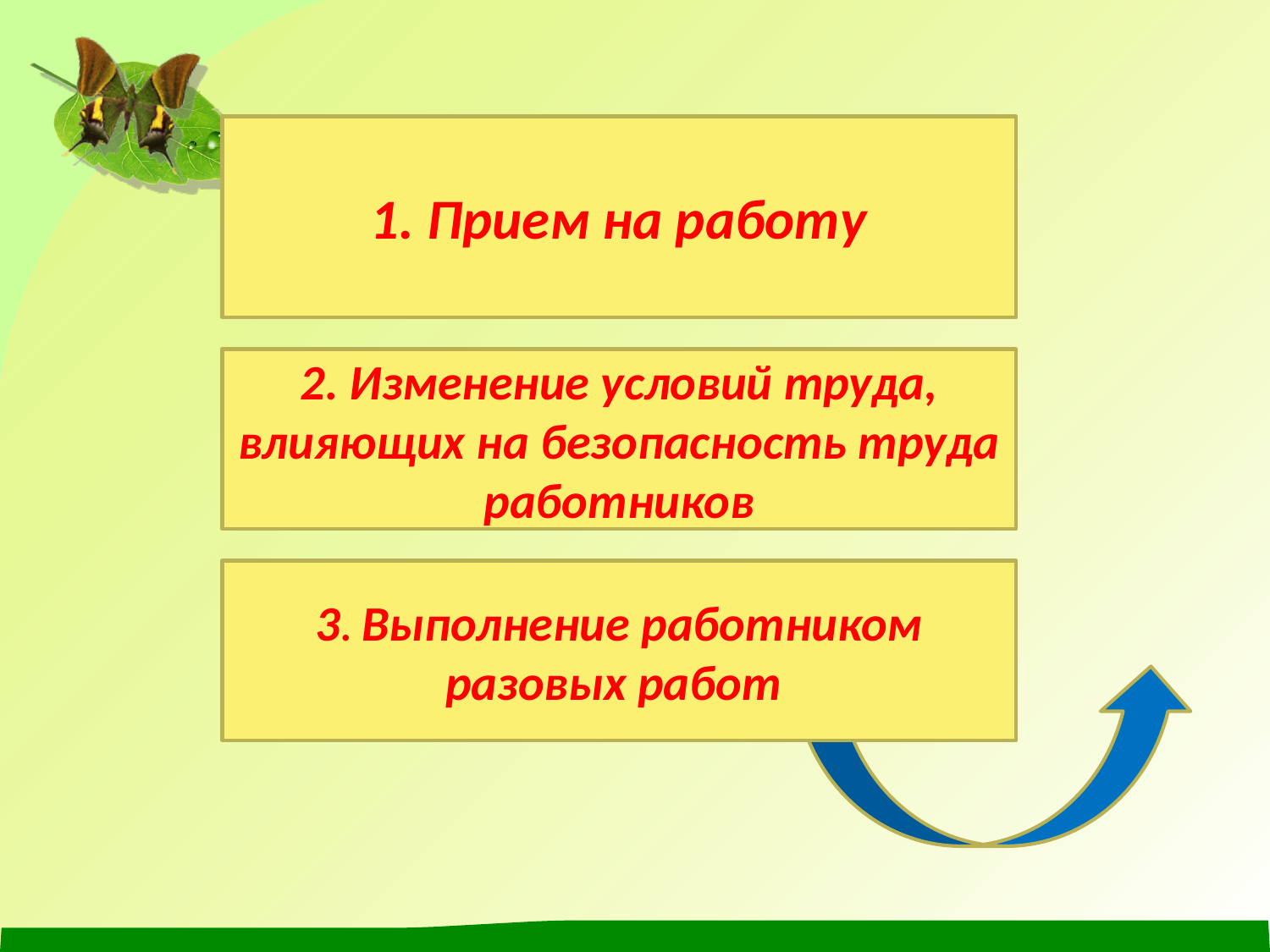

1. Прием на работу
2. Изменение условий труда, влияющих на безопасность труда работников
3. Выполнение работником разовых работ